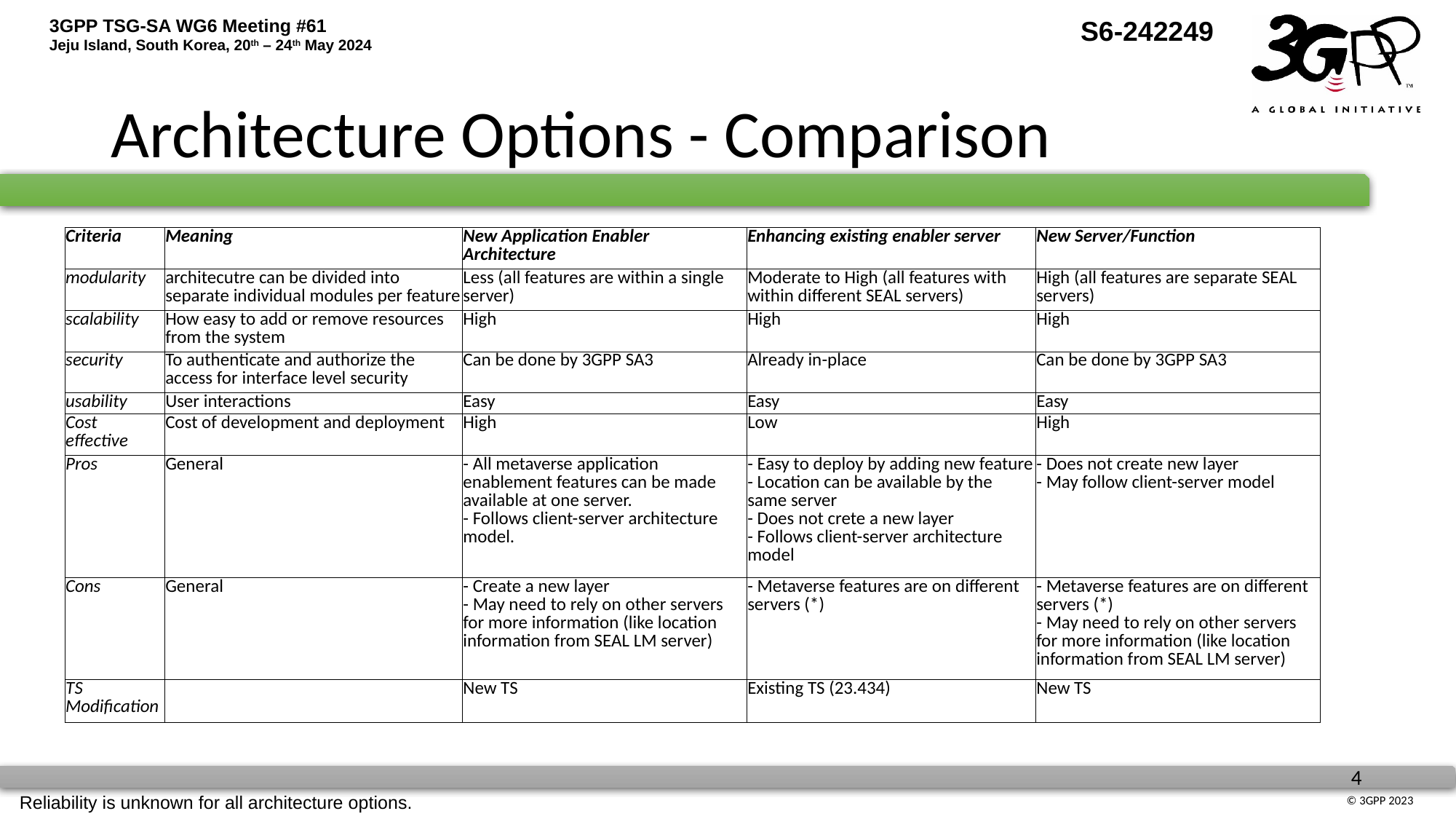

# Architecture Options - Comparison
| Criteria | Meaning | New Application Enabler Architecture | Enhancing existing enabler server | New Server/Function |
| --- | --- | --- | --- | --- |
| modularity | architecutre can be divided into separate individual modules per feature | Less (all features are within a single server) | Moderate to High (all features with within different SEAL servers) | High (all features are separate SEAL servers) |
| scalability | How easy to add or remove resources from the system | High | High | High |
| security | To authenticate and authorize the access for interface level security | Can be done by 3GPP SA3 | Already in-place | Can be done by 3GPP SA3 |
| usability | User interactions | Easy | Easy | Easy |
| Cost effective | Cost of development and deployment | High | Low | High |
| Pros | General | - All metaverse application enablement features can be made available at one server. - Follows client-server architecture model. | - Easy to deploy by adding new feature - Location can be available by the same server - Does not crete a new layer - Follows client-server architecture model | - Does not create new layer - May follow client-server model |
| Cons | General | - Create a new layer - May need to rely on other servers for more information (like location information from SEAL LM server) | - Metaverse features are on different servers (\*) | - Metaverse features are on different servers (\*) - May need to rely on other servers for more information (like location information from SEAL LM server) |
| TS Modification |  | New TS | Existing TS (23.434) | New TS |
Reliability is unknown for all architecture options.